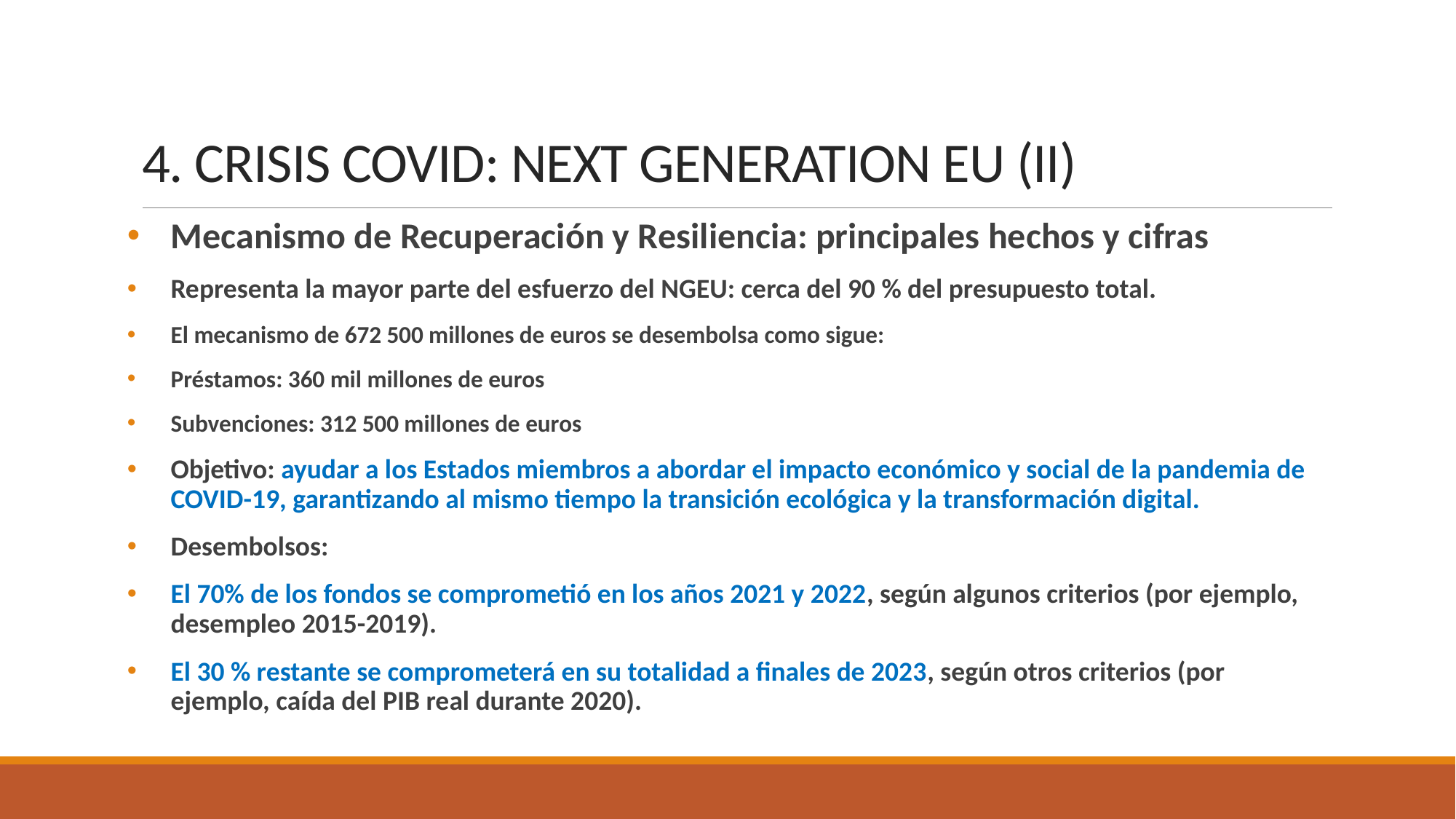

4. CRISIS COVID: NEXT GENERATION EU (II)
Mecanismo de Recuperación y Resiliencia: principales hechos y cifras
Representa la mayor parte del esfuerzo del NGEU: cerca del 90 % del presupuesto total.
El mecanismo de 672 500 millones de euros se desembolsa como sigue:
Préstamos: 360 mil millones de euros
Subvenciones: 312 500 millones de euros
Objetivo: ayudar a los Estados miembros a abordar el impacto económico y social de la pandemia de COVID-19, garantizando al mismo tiempo la transición ecológica y la transformación digital.
Desembolsos:
El 70% de los fondos se comprometió en los años 2021 y 2022, según algunos criterios (por ejemplo, desempleo 2015-2019).
El 30 % restante se comprometerá en su totalidad a finales de 2023, según otros criterios (por ejemplo, caída del PIB real durante 2020).